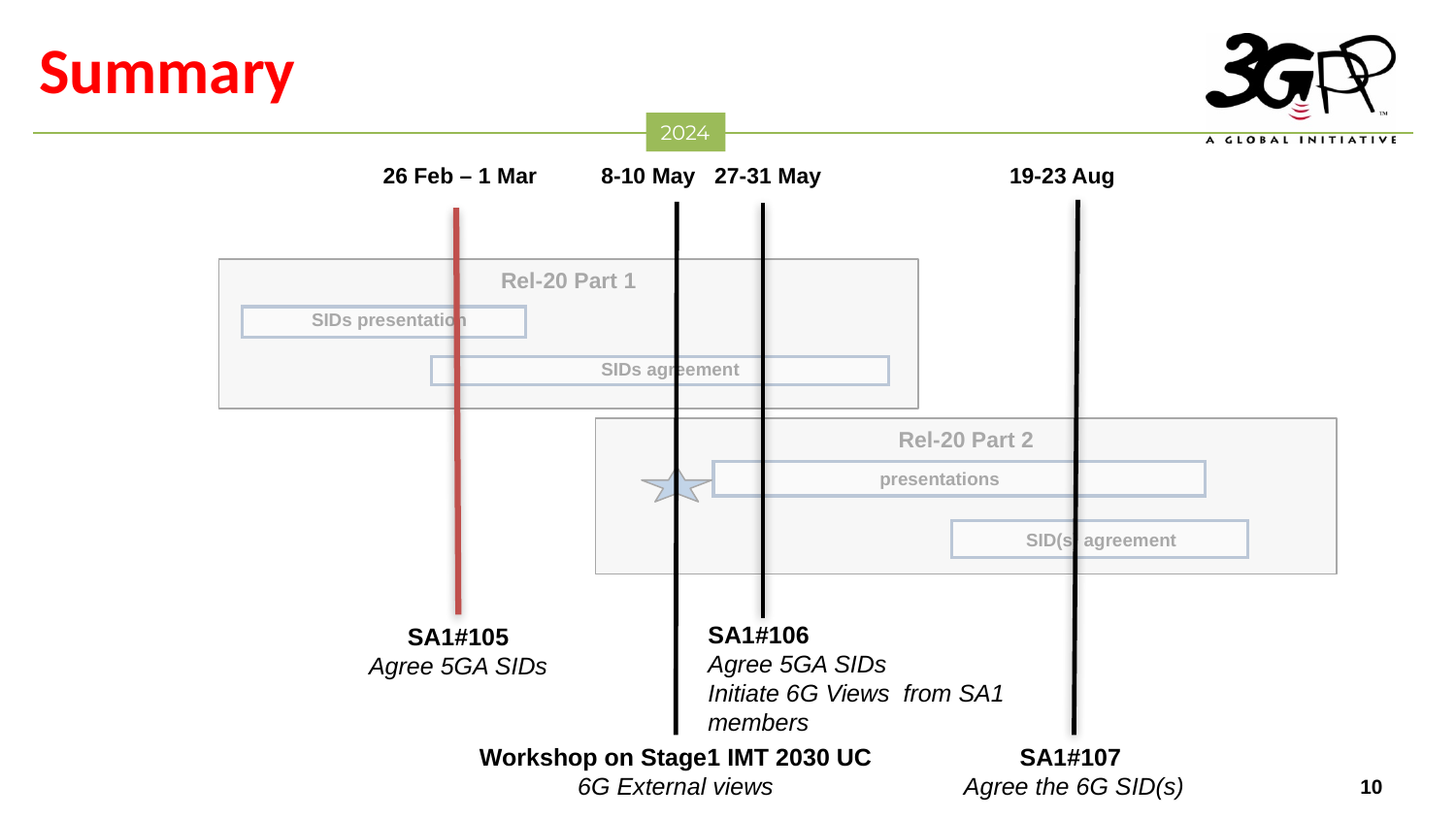

Summary
2024
26 Feb – 1 Mar
8-10 May
27-31 May
19-23 Aug

Rel-20 Part 1
SIDs presentation

SIDs agreement

Rel-20 Part 2
presentations

SID(s) agreement
SA1#106
Agree 5GA SIDs
Initiate 6G Views  from SA1 members
SA1#105
Agree 5GA SIDs
Workshop on Stage1 IMT 2030 UC
6G External views
SA1#107
Agree the 6G SID(s)